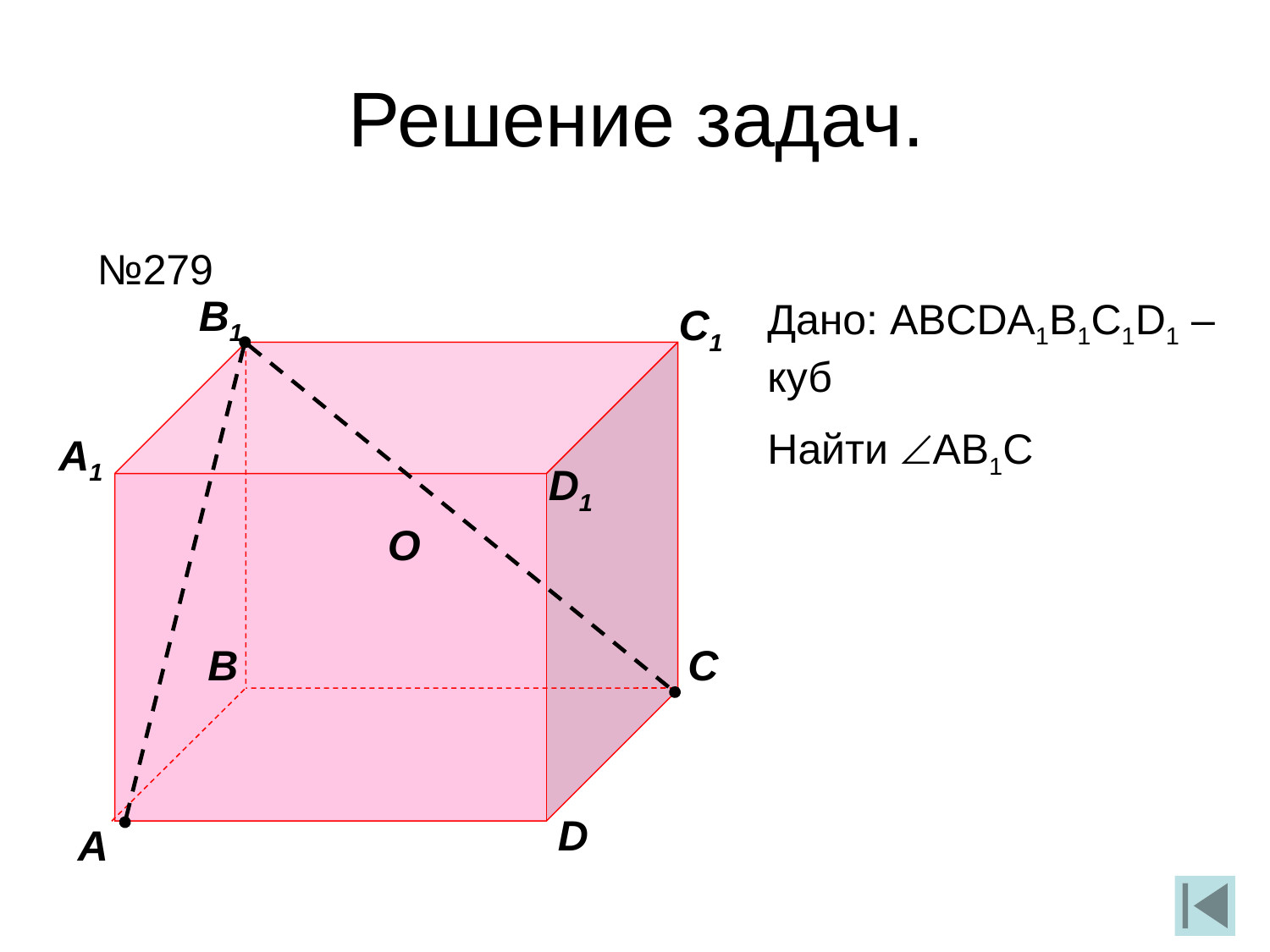

Решение задач.
№279
B1
Дано: ABCDA1B1C1D1 – куб
Найти ∠AB1C
C1

А1
D1
О
B
C

D
А